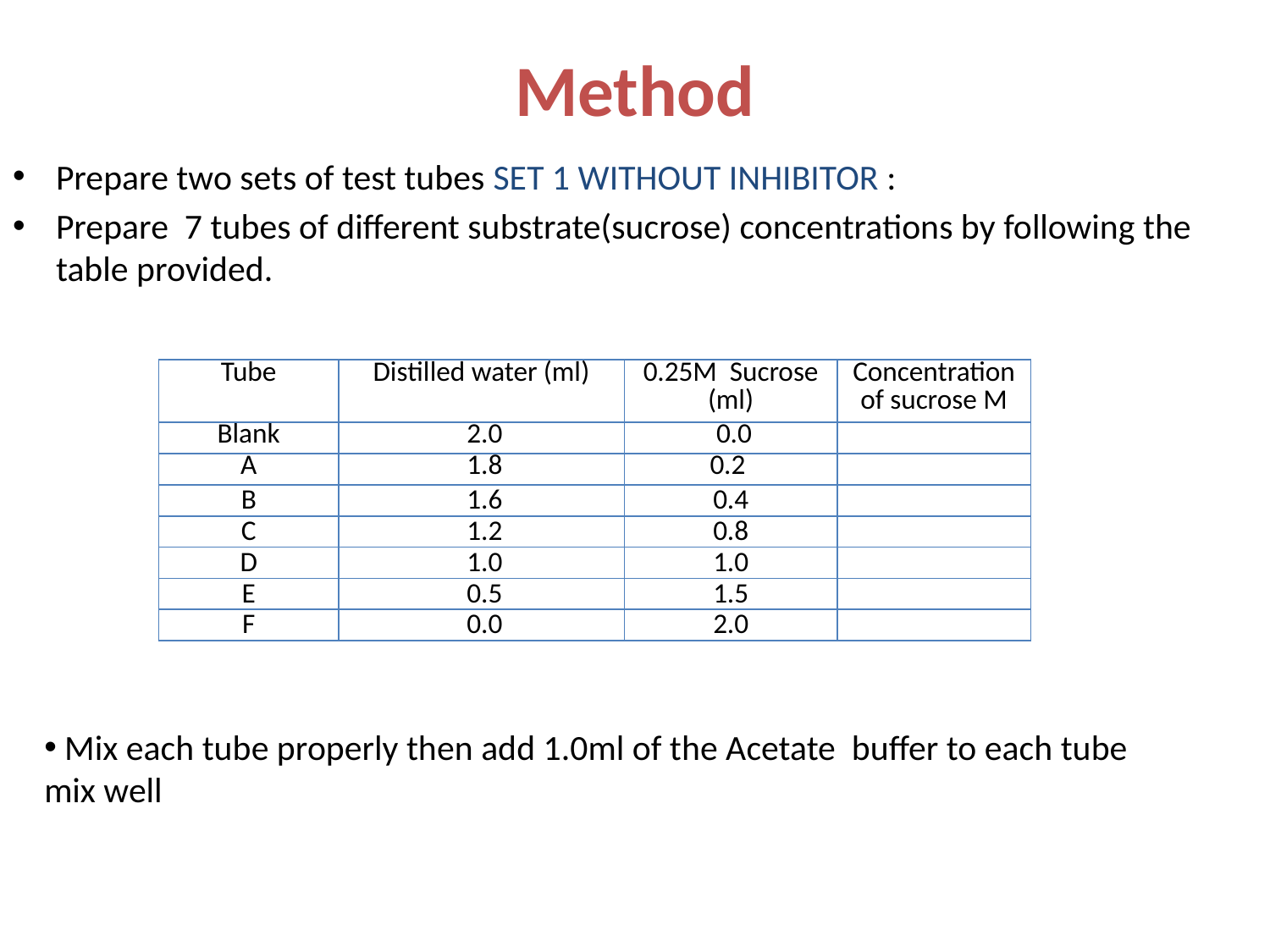

# Method
Prepare two sets of test tubes SET 1 WITHOUT INHIBITOR :
Prepare  7 tubes of different substrate(sucrose) concentrations by following the table provided.

| Tube | Distilled water (ml) | 0.25M Sucrose (ml) | Concentration of sucrose M |
| --- | --- | --- | --- |
| Blank | 2.0 | 0.0 |  |
| A | 1.8 | 0.2 |  |
| B | 1.6 | 0.4 |  |
| C | 1.2 | 0.8 |  |
| D | 1.0 | 1.0 |  |
| E | 0.5 | 1.5 |  |
| F | 0.0 | 2.0 |  |
 Mix each tube properly then add 1.0ml of the Acetate  buffer to each tube mix well